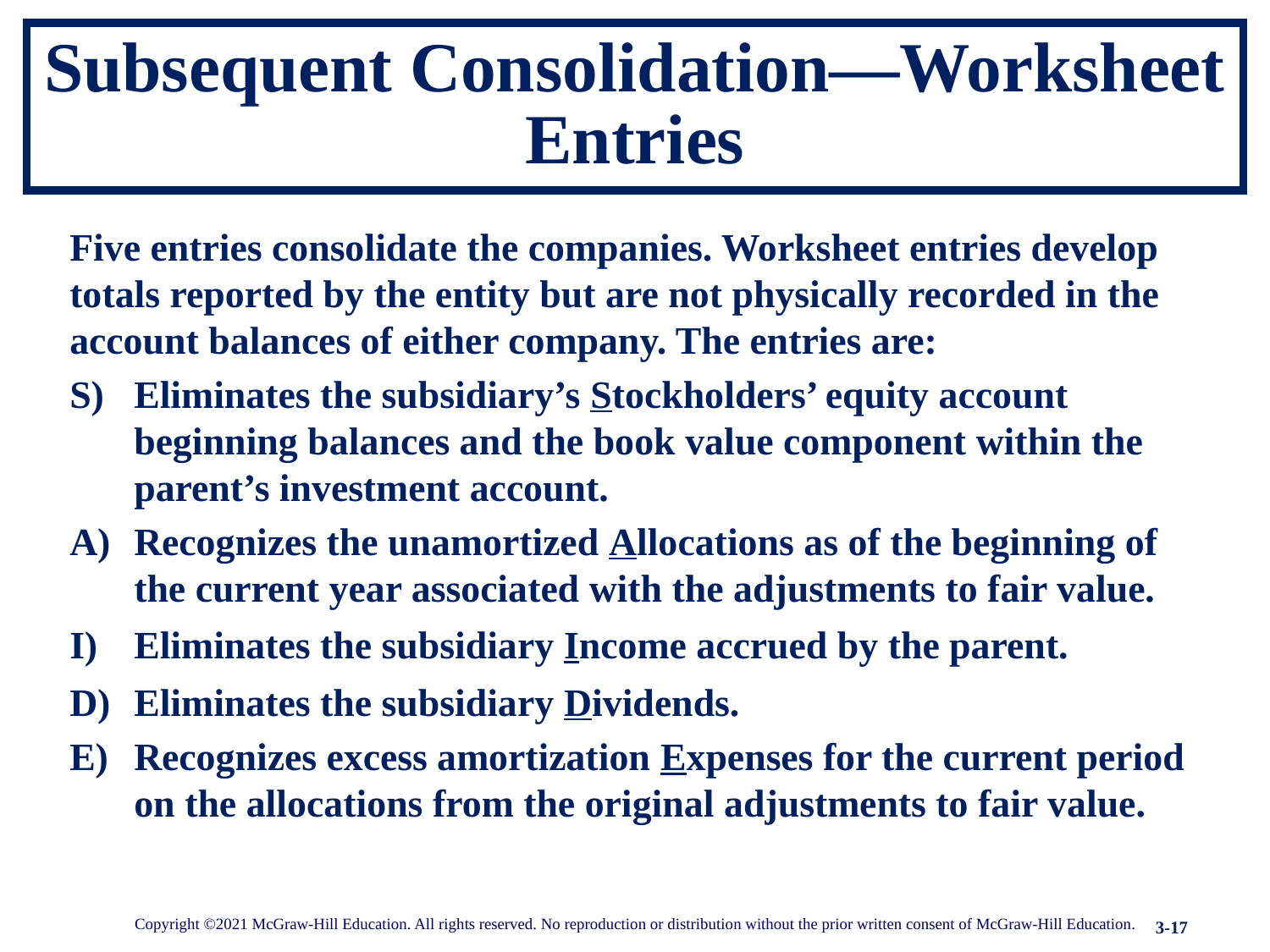

# Subsequent Consolidation—Worksheet Entries
Five entries consolidate the companies. Worksheet entries develop totals reported by the entity but are not physically recorded in the account balances of either company. The entries are:
S)	Eliminates the subsidiary’s Stockholders’ equity account beginning balances and the book value component within the parent’s investment account.
A)	Recognizes the unamortized Allocations as of the beginning of the current year associated with the adjustments to fair value.
I) 	Eliminates the subsidiary Income accrued by the parent.
D)	Eliminates the subsidiary Dividends.
E) 	Recognizes excess amortization Expenses for the current period on the allocations from the original adjustments to fair value.
Copyright ©2021 McGraw-Hill Education. All rights reserved. No reproduction or distribution without the prior written consent of McGraw-Hill Education.
3-17